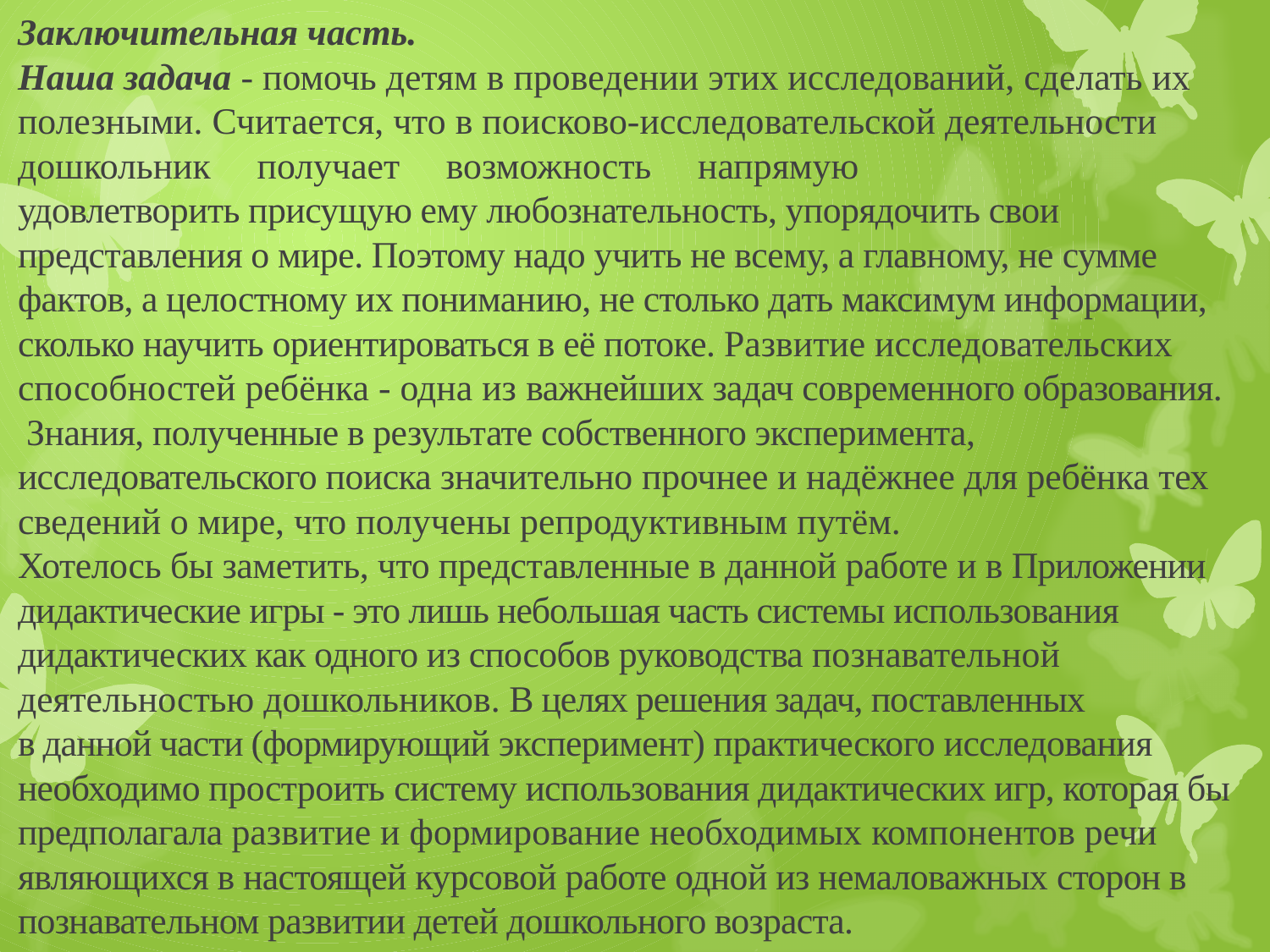

# Заключительная часть. Наша задача - помочь детям в проведении этих исследований, сделать их полезными. Считается, что в поисково-исследовательской деятельности     дошкольник     получает     возможность     напрямую удовлетворить присущую ему любознательность, упорядочить свои представления о мире. Поэтому надо учить не всему, а главному, не сумме фактов, а целостному их пониманию, не столько дать максимум информации, сколько научить ориентироваться в её потоке. Развитие исследовательских способностей ребёнка - одна из важнейших задач современного образования. Знания, полученные в результате собственного эксперимента, исследовательского поиска значительно прочнее и надёжнее для ребёнка тех сведений о мире, что получены репродуктивным путём. Хотелось бы заметить, что представленные в данной работе и в Приложении дидактические игры - это лишь небольшая часть системы использования дидактических как одного из способов руководства познавательной деятельностью дошкольников. В целях решения задач, поставленных в данной части (формирующий эксперимент) практического исследования необходимо простроить систему использования дидактических игр, которая бы предполагала развитие и формирование необходимых компонентов речи являющихся в настоящей курсовой работе одной из немаловажных сторон в познавательном развитии детей дошкольного возраста.